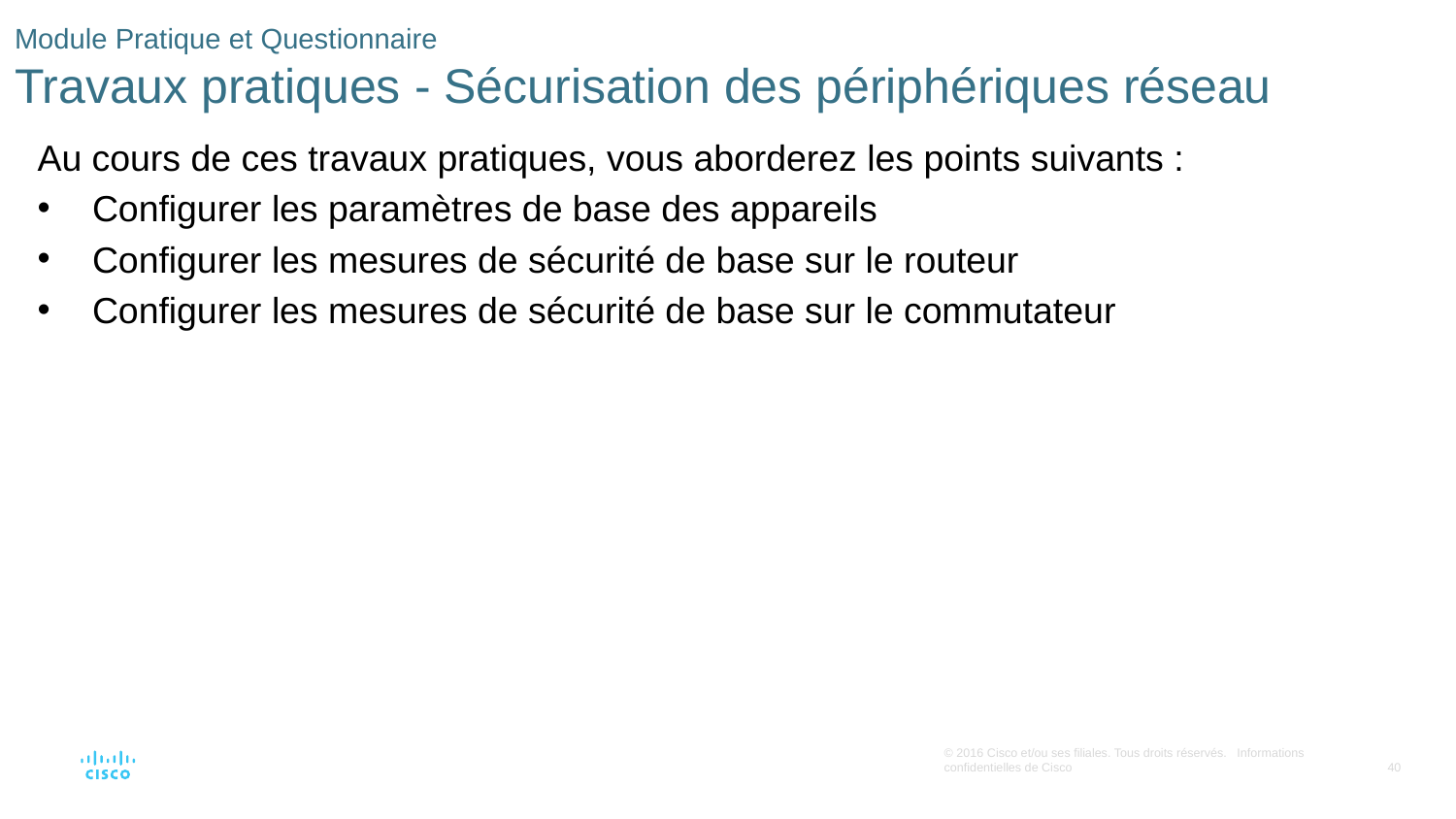

# Module Pratique et Questionnaire Travaux pratiques - Sécurisation des périphériques réseau
Au cours de ces travaux pratiques, vous aborderez les points suivants :
Configurer les paramètres de base des appareils
Configurer les mesures de sécurité de base sur le routeur
Configurer les mesures de sécurité de base sur le commutateur